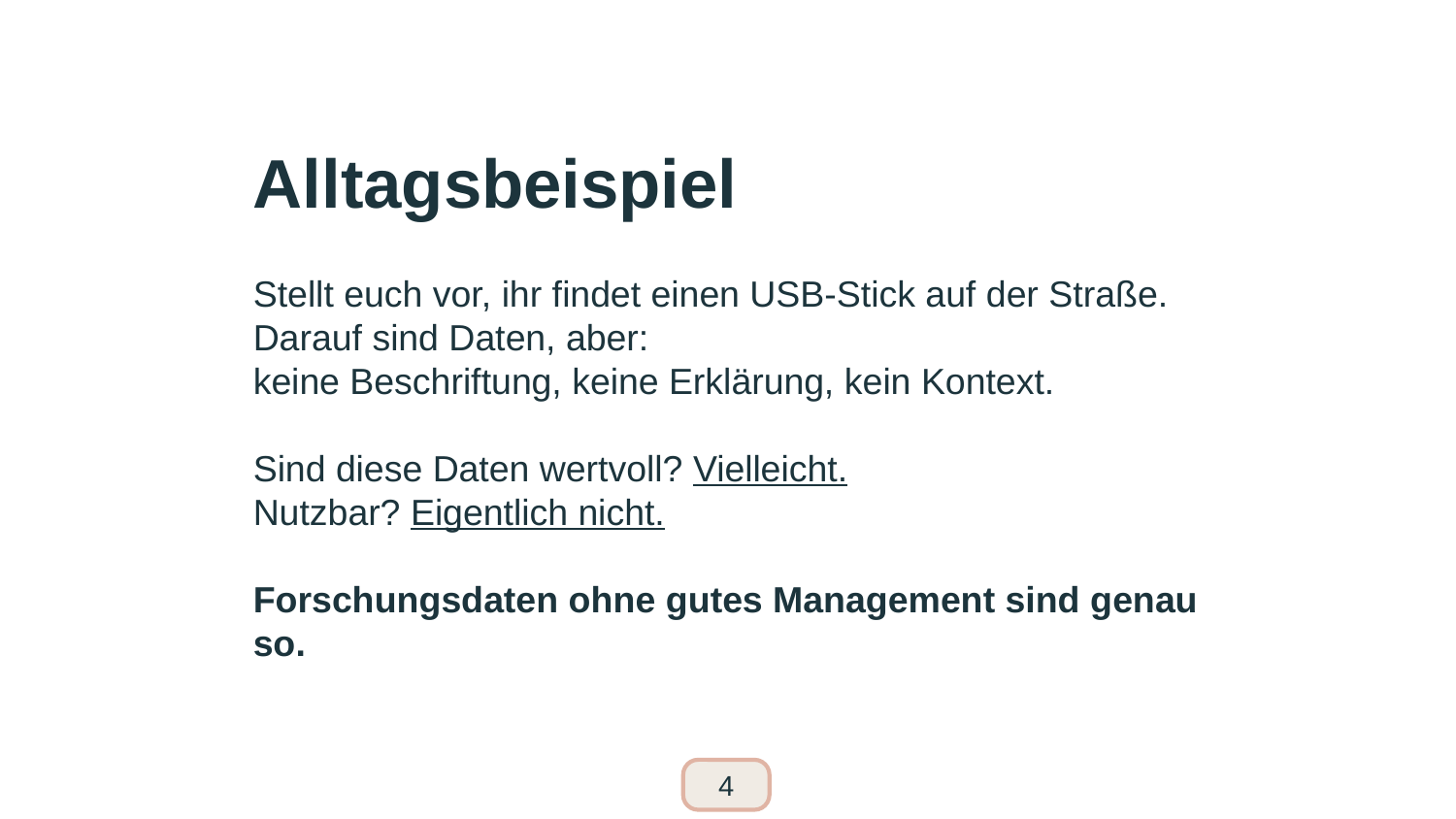

# Alltagsbeispiel
Stellt euch vor, ihr findet einen USB-Stick auf der Straße.
Darauf sind Daten, aber:
keine Beschriftung, keine Erklärung, kein Kontext.

Sind diese Daten wertvoll? Vielleicht.
Nutzbar? Eigentlich nicht.

Forschungsdaten ohne gutes Management sind genau so.